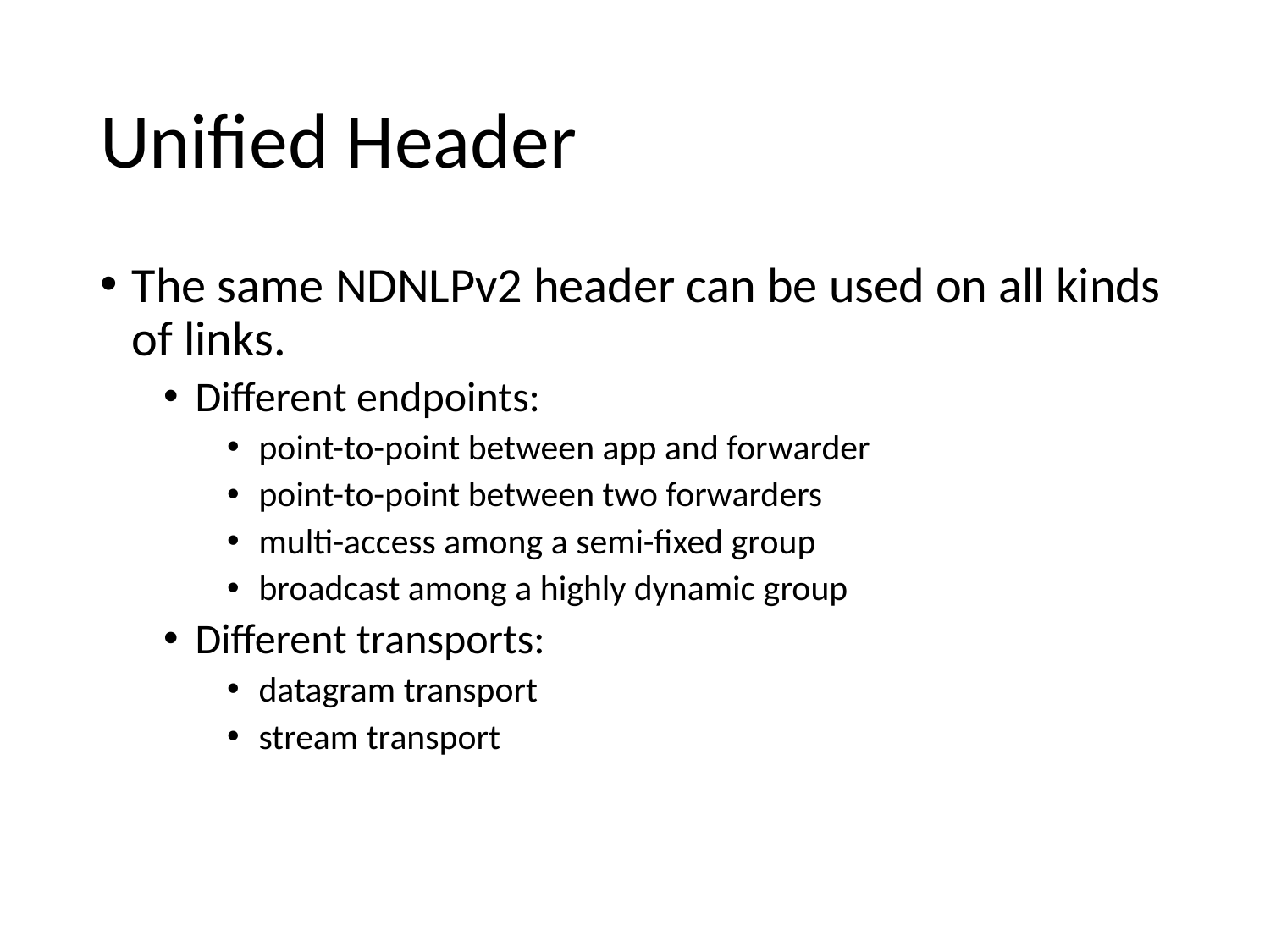

# Unified Header
The same NDNLPv2 header can be used on all kinds of links.
Different endpoints:
point-to-point between app and forwarder
point-to-point between two forwarders
multi-access among a semi-fixed group
broadcast among a highly dynamic group
Different transports:
datagram transport
stream transport